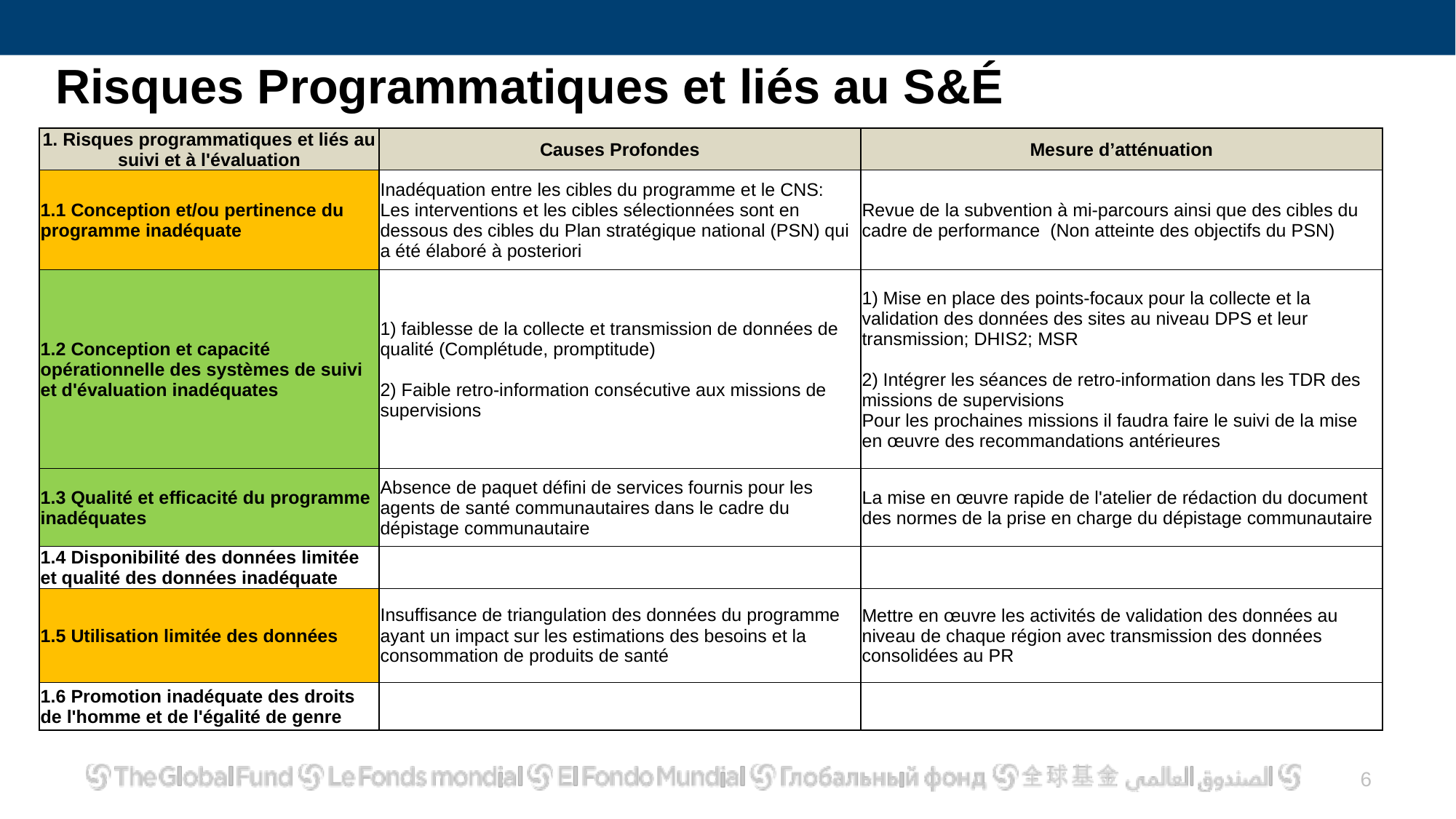

# Risques Programmatiques et liés au S&É
| 1. Risques programmatiques et liés au suivi et à l'évaluation | Causes Profondes | Mesure d’atténuation |
| --- | --- | --- |
| 1.1 Conception et/ou pertinence du programme inadéquate | Inadéquation entre les cibles du programme et le CNS: Les interventions et les cibles sélectionnées sont en dessous des cibles du Plan stratégique national (PSN) qui a été élaboré à posteriori | Revue de la subvention à mi-parcours ainsi que des cibles du cadre de performance (Non atteinte des objectifs du PSN) |
| 1.2 Conception et capacité opérationnelle des systèmes de suivi et d'évaluation inadéquates | 1) faiblesse de la collecte et transmission de données de qualité (Complétude, promptitude) 2) Faible retro-information consécutive aux missions de supervisions | 1) Mise en place des points-focaux pour la collecte et la validation des données des sites au niveau DPS et leur transmission; DHIS2; MSR 2) Intégrer les séances de retro-information dans les TDR des missions de supervisions Pour les prochaines missions il faudra faire le suivi de la mise en œuvre des recommandations antérieures |
| 1.3 Qualité et efficacité du programme inadéquates | Absence de paquet défini de services fournis pour les agents de santé communautaires dans le cadre du dépistage communautaire | La mise en œuvre rapide de l'atelier de rédaction du document des normes de la prise en charge du dépistage communautaire |
| 1.4 Disponibilité des données limitée et qualité des données inadéquate |  |  |
| 1.5 Utilisation limitée des données | Insuffisance de triangulation des données du programme ayant un impact sur les estimations des besoins et la consommation de produits de santé | Mettre en œuvre les activités de validation des données au niveau de chaque région avec transmission des données consolidées au PR |
| 1.6 Promotion inadéquate des droits de l'homme et de l'égalité de genre |  |  |
6